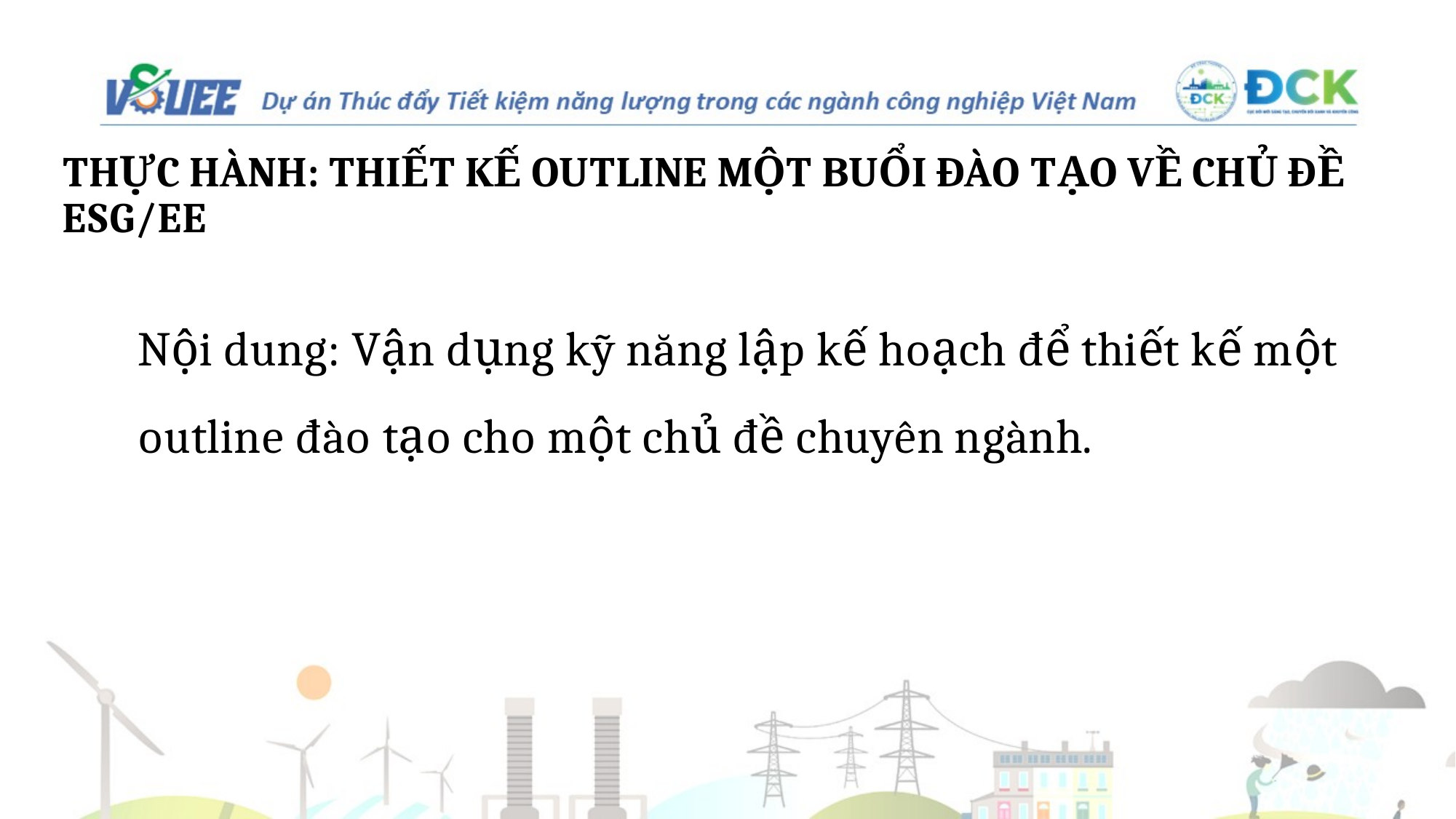

# THỰC HÀNH: Thiết kế Outline một buổi đào tạo về chủ đề ESG/EE
Nội dung: Vận dụng kỹ năng lập kế hoạch để thiết kế một outline đào tạo cho một chủ đề chuyên ngành.